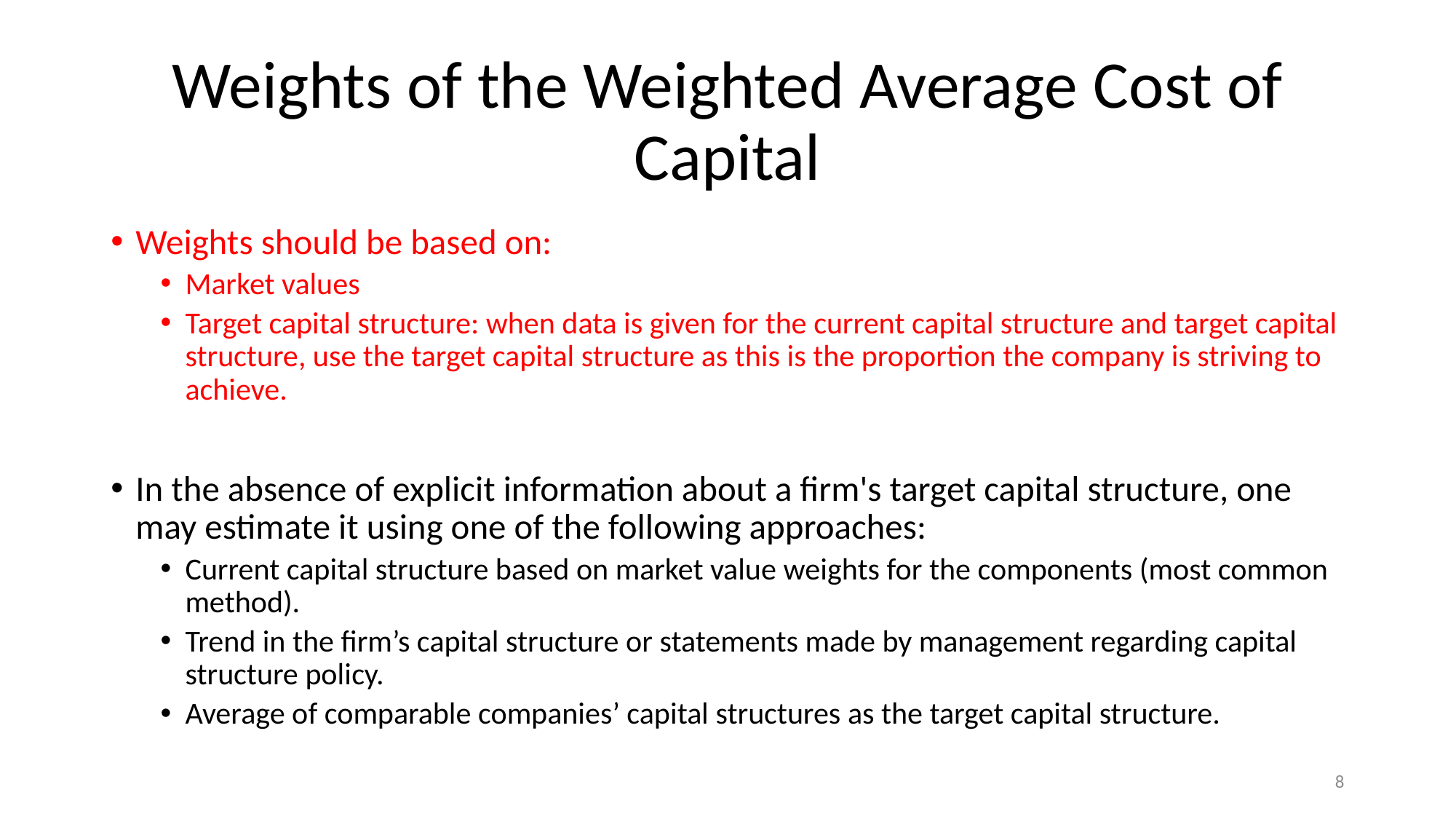

# Weights of the Weighted Average Cost of Capital
Weights should be based on:
Market values
Target capital structure: when data is given for the current capital structure and target capital structure, use the target capital structure as this is the proportion the company is striving to achieve.

In the absence of explicit information about a firm's target capital structure, one may estimate it using one of the following approaches:
Current capital structure based on market value weights for the components (most common method).
Trend in the firm’s capital structure or statements made by management regarding capital structure policy.
Average of comparable companies’ capital structures as the target capital structure.

8